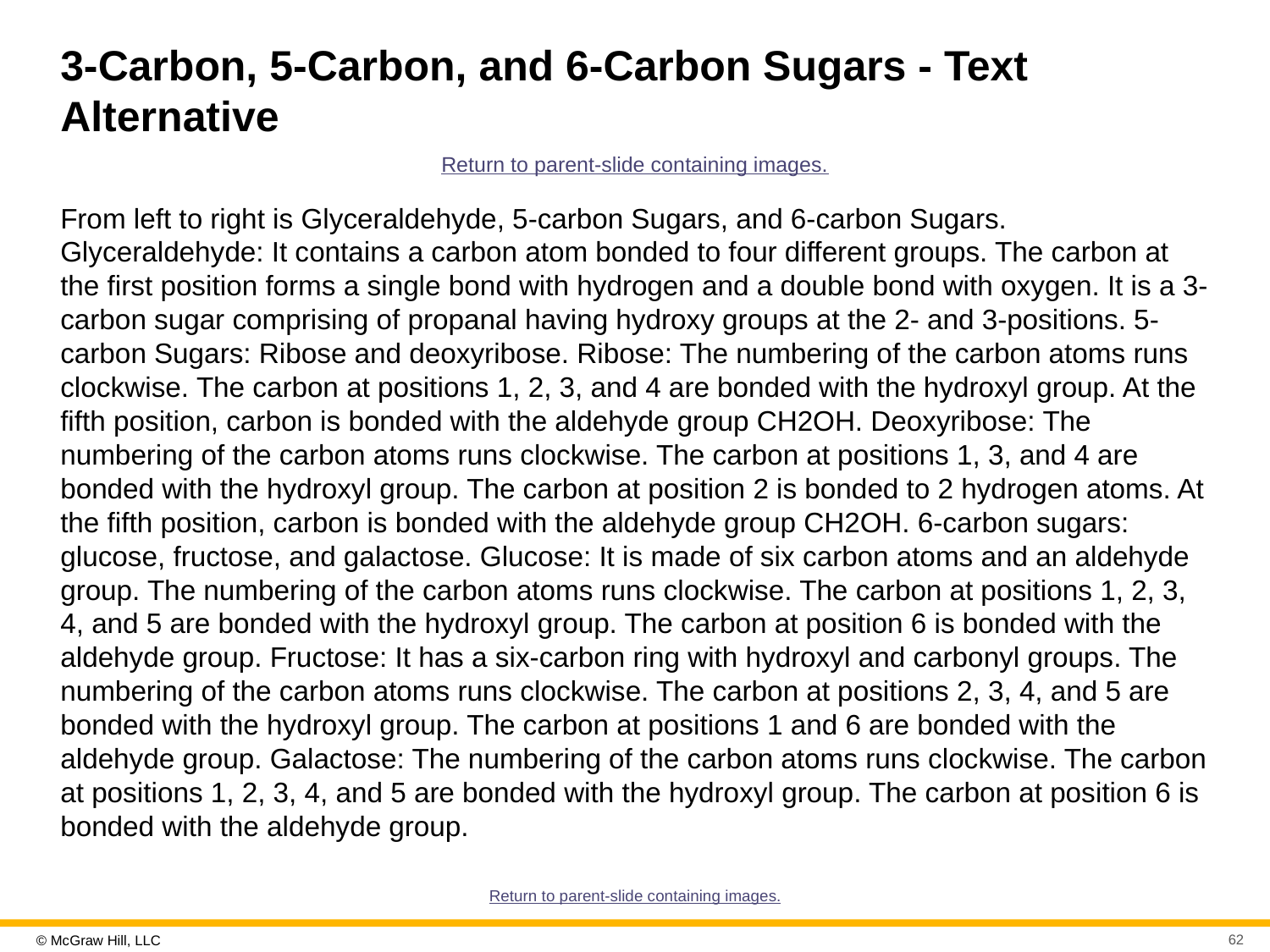

# 3-Carbon, 5-Carbon, and 6-Carbon Sugars - Text Alternative
Return to parent-slide containing images.
From left to right is Glyceraldehyde, 5-carbon Sugars, and 6-carbon Sugars. Glyceraldehyde: It contains a carbon atom bonded to four different groups. The carbon at the first position forms a single bond with hydrogen and a double bond with oxygen. It is a 3-carbon sugar comprising of propanal having hydroxy groups at the 2- and 3-positions. 5-carbon Sugars: Ribose and deoxyribose. Ribose: The numbering of the carbon atoms runs clockwise. The carbon at positions 1, 2, 3, and 4 are bonded with the hydroxyl group. At the fifth position, carbon is bonded with the aldehyde group CH2OH. Deoxyribose: The numbering of the carbon atoms runs clockwise. The carbon at positions 1, 3, and 4 are bonded with the hydroxyl group. The carbon at position 2 is bonded to 2 hydrogen atoms. At the fifth position, carbon is bonded with the aldehyde group CH2OH. 6-carbon sugars: glucose, fructose, and galactose. Glucose: It is made of six carbon atoms and an aldehyde group. The numbering of the carbon atoms runs clockwise. The carbon at positions 1, 2, 3, 4, and 5 are bonded with the hydroxyl group. The carbon at position 6 is bonded with the aldehyde group. Fructose: It has a six-carbon ring with hydroxyl and carbonyl groups. The numbering of the carbon atoms runs clockwise. The carbon at positions 2, 3, 4, and 5 are bonded with the hydroxyl group. The carbon at positions 1 and 6 are bonded with the aldehyde group. Galactose: The numbering of the carbon atoms runs clockwise. The carbon at positions 1, 2, 3, 4, and 5 are bonded with the hydroxyl group. The carbon at position 6 is bonded with the aldehyde group.
Return to parent-slide containing images.
62